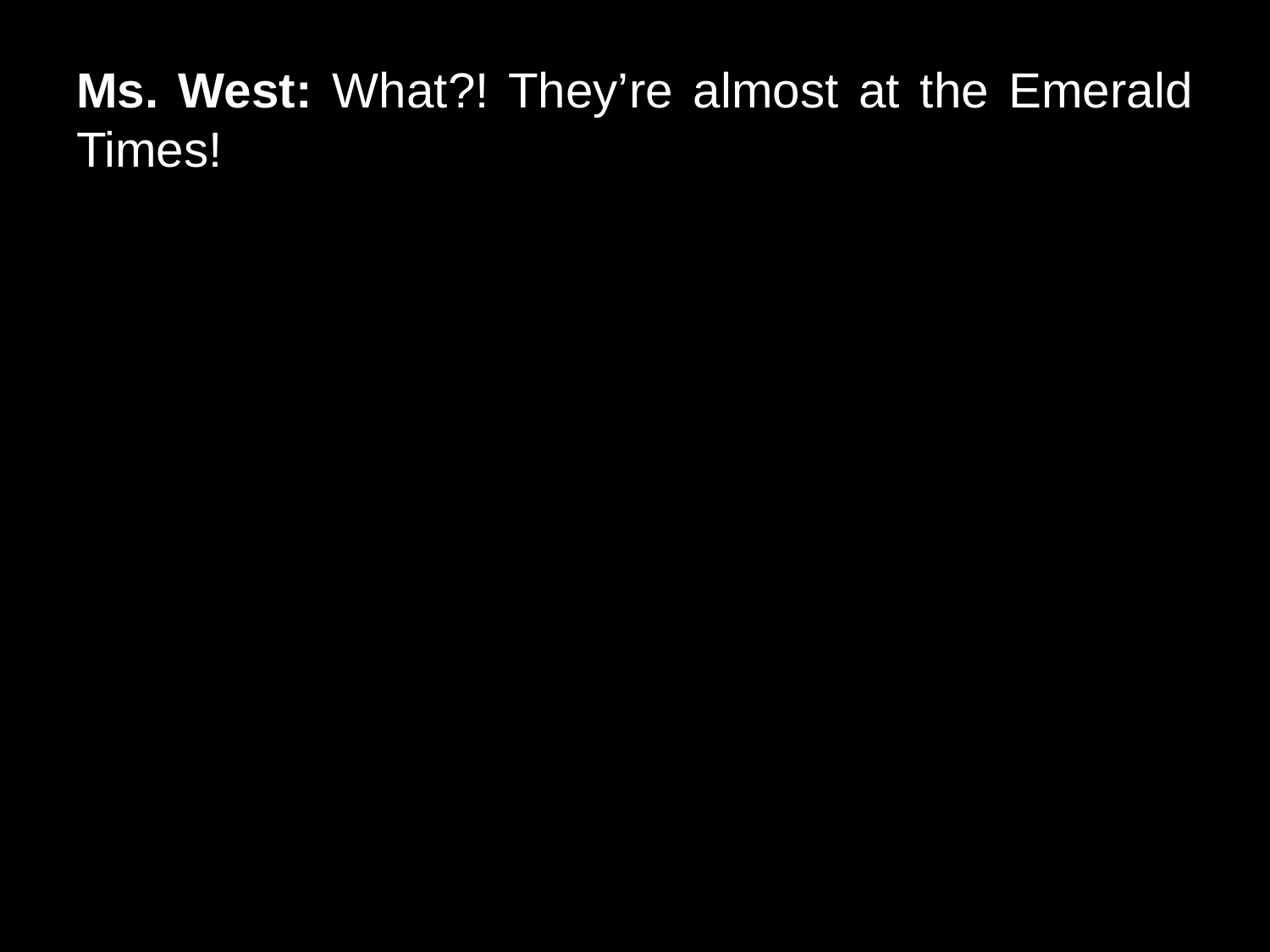

# Ms. West: What?! They’re almost at the Emerald Times!